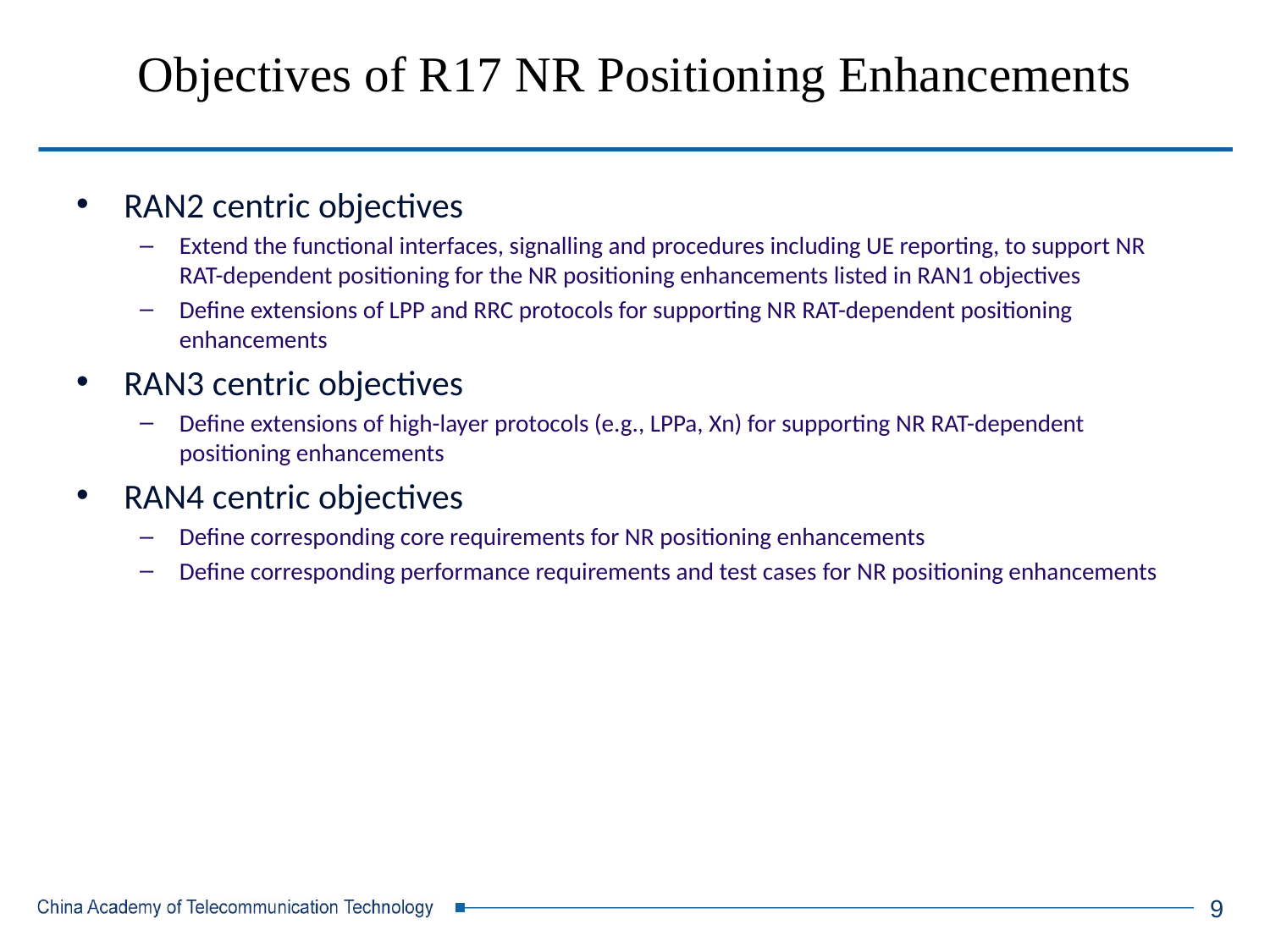

Objectives of R17 NR Positioning Enhancements
RAN2 centric objectives
Extend the functional interfaces, signalling and procedures including UE reporting, to support NR RAT-dependent positioning for the NR positioning enhancements listed in RAN1 objectives
Define extensions of LPP and RRC protocols for supporting NR RAT-dependent positioning enhancements
RAN3 centric objectives
Define extensions of high-layer protocols (e.g., LPPa, Xn) for supporting NR RAT-dependent positioning enhancements
RAN4 centric objectives
Define corresponding core requirements for NR positioning enhancements
Define corresponding performance requirements and test cases for NR positioning enhancements

9